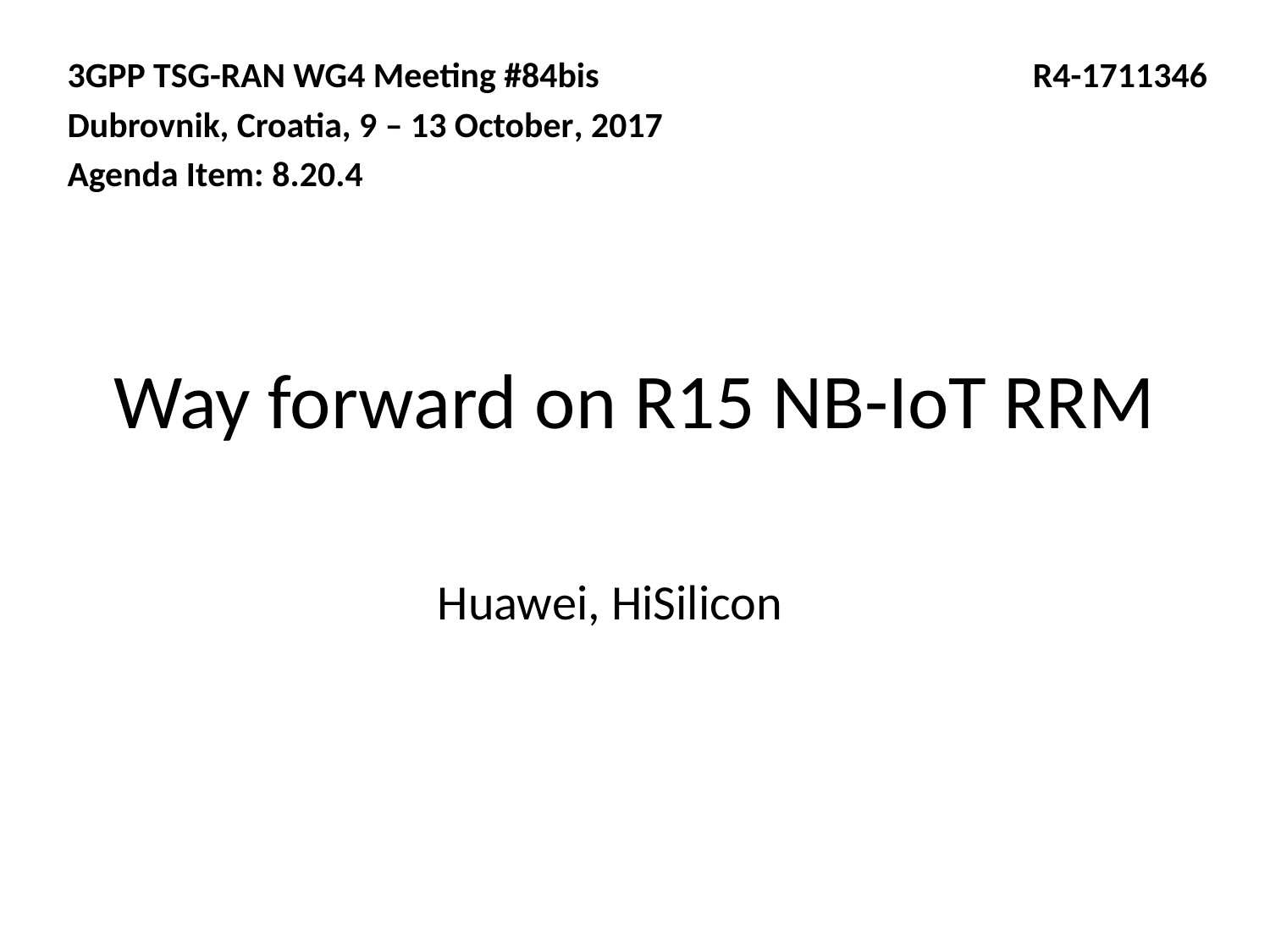

3GPP TSG-RAN WG4 Meeting #84bis                                                      R4-1711346
Dubrovnik, Croatia, 9 – 13 October, 2017
Agenda Item: 8.20.4
# Way forward on R15 NB-IoT RRM
Huawei, HiSilicon